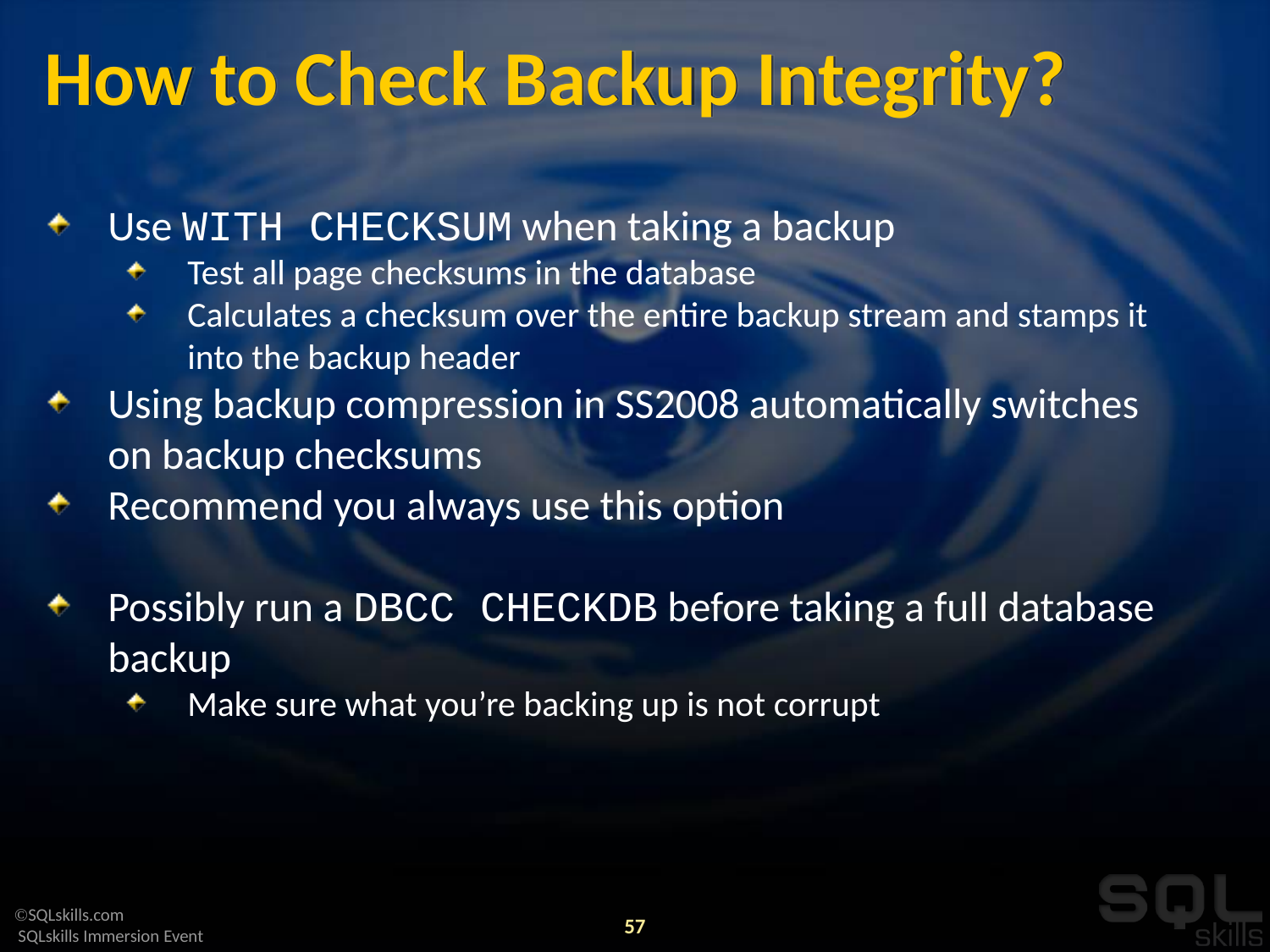

# How to Check Backup Integrity?
Use WITH CHECKSUM when taking a backup
Test all page checksums in the database
Calculates a checksum over the entire backup stream and stamps it into the backup header
Using backup compression in SS2008 automatically switches on backup checksums
Recommend you always use this option

Possibly run a DBCC CHECKDB before taking a full database backup
Make sure what you’re backing up is not corrupt

57